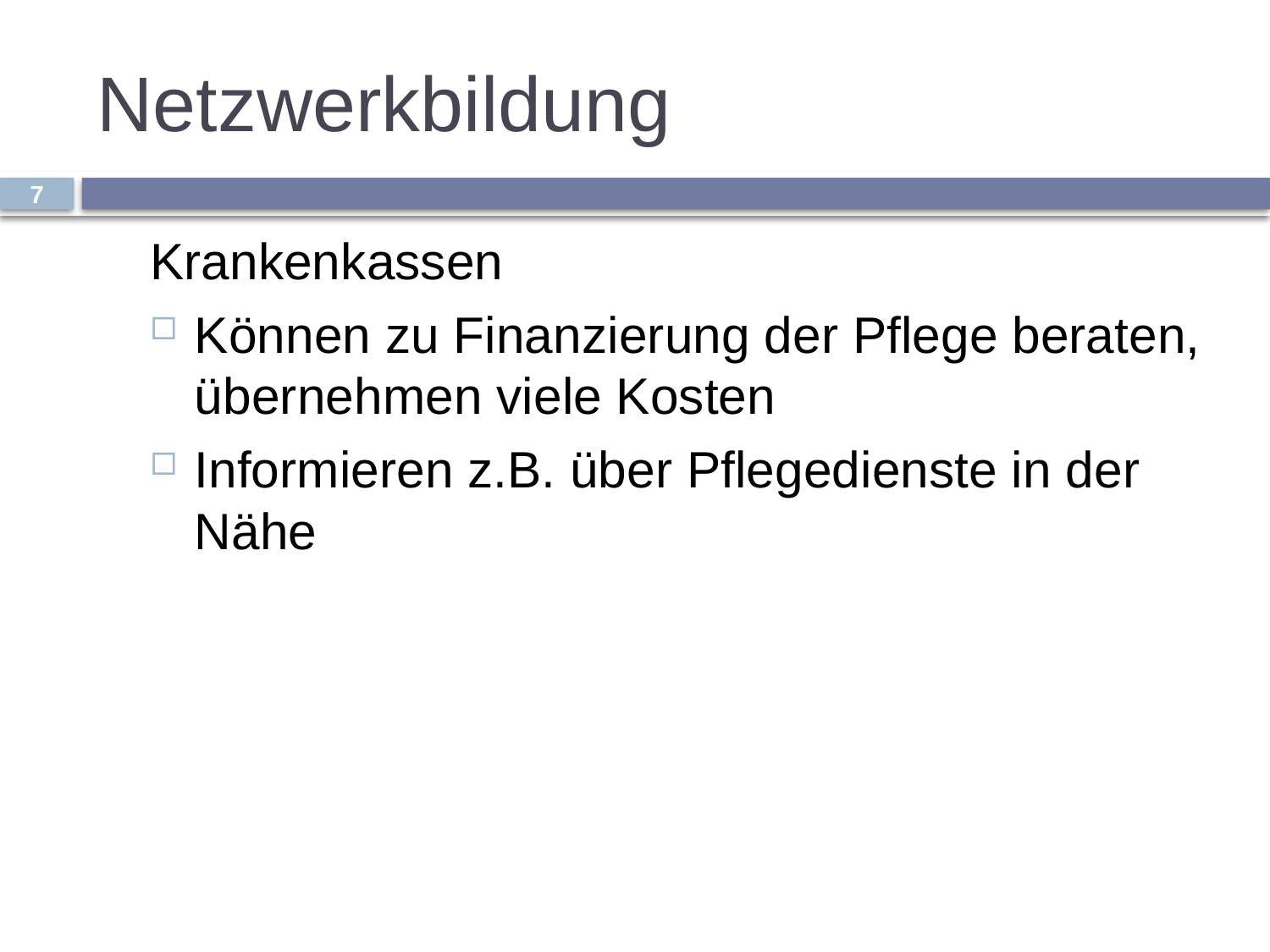

# Netzwerkbildung
7
Krankenkassen
Können zu Finanzierung der Pflege beraten, übernehmen viele Kosten
Informieren z.B. über Pflegedienste in der Nähe